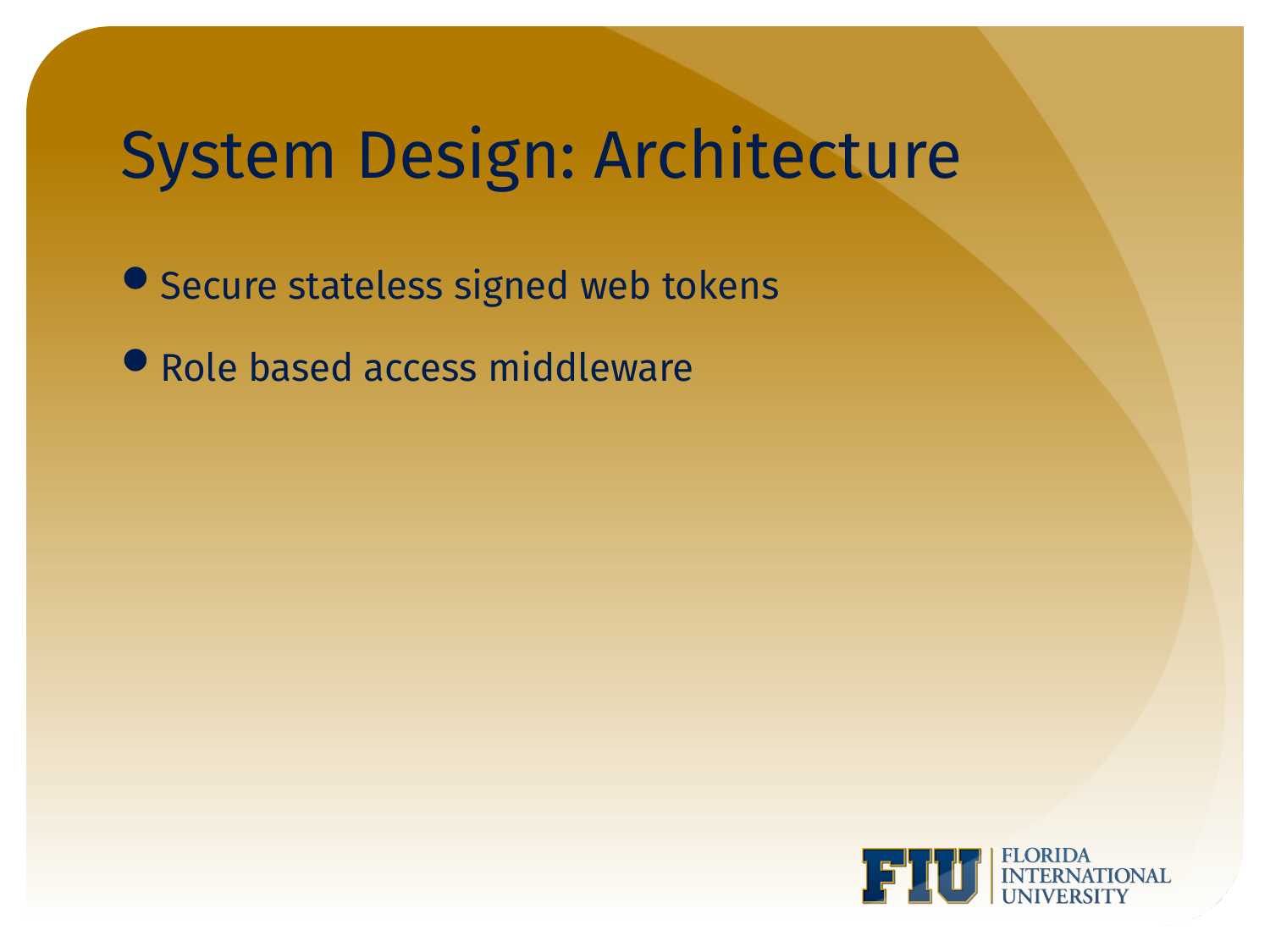

# System Design: Architecture
Secure stateless signed web tokens
Role based access middleware